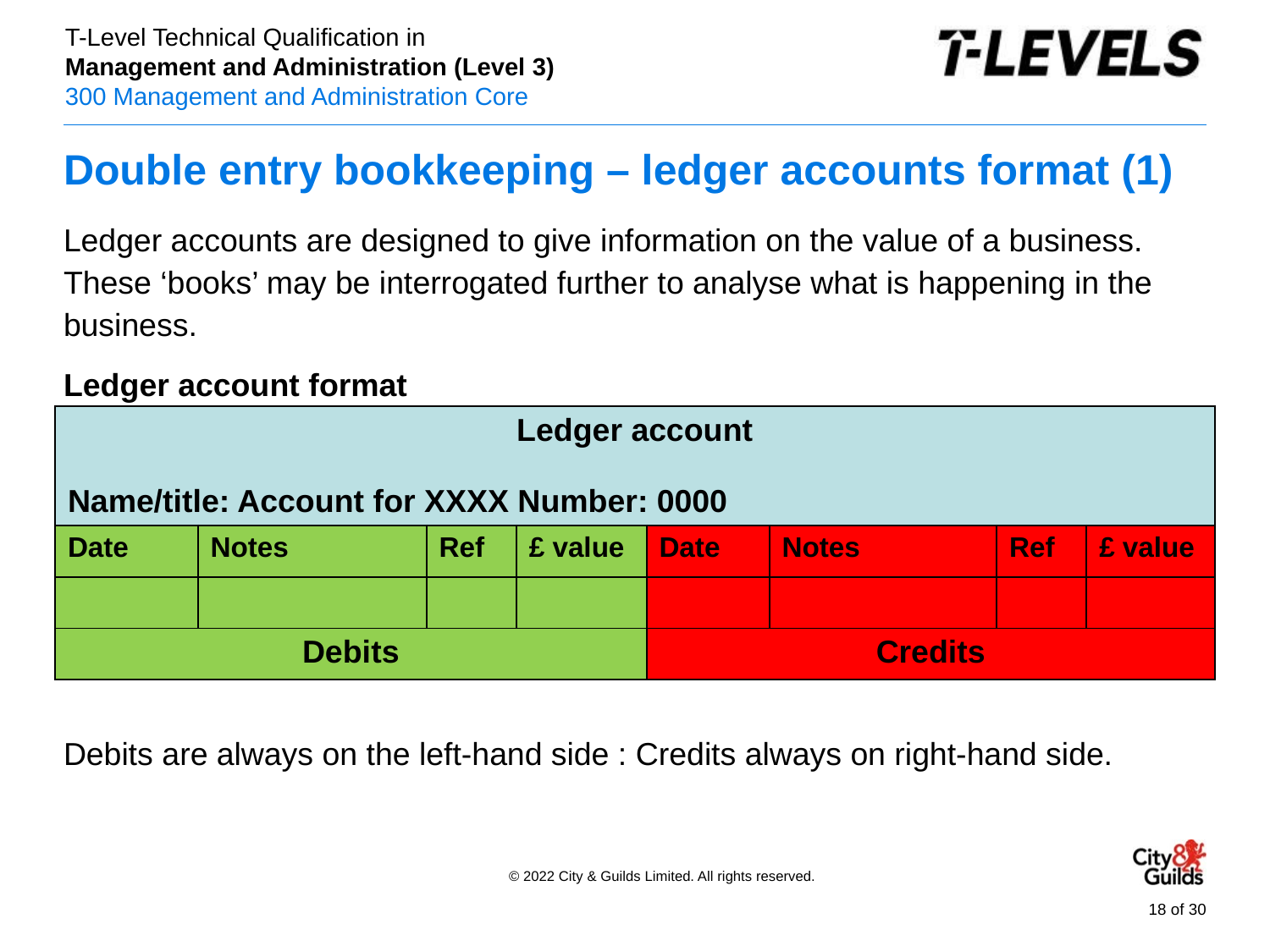

# Double entry bookkeeping – ledger accounts format (1)
Ledger accounts are designed to give information on the value of a business. These ‘books’ may be interrogated further to analyse what is happening in the business.
Ledger account format

Debits are always on the left-hand side : Credits always on right-hand side.

| Ledger account Name/title: Account for XXXX Number: 0000 |  |  |  |  |  |  |  |
| --- | --- | --- | --- | --- | --- | --- | --- |
| Date | Notes | Ref | £ value | Date | Notes | Ref | £ value |
|  |  |  |  |  |  |  |  |
| Debits | Debits |  |  | Credits | Credits |  |  |